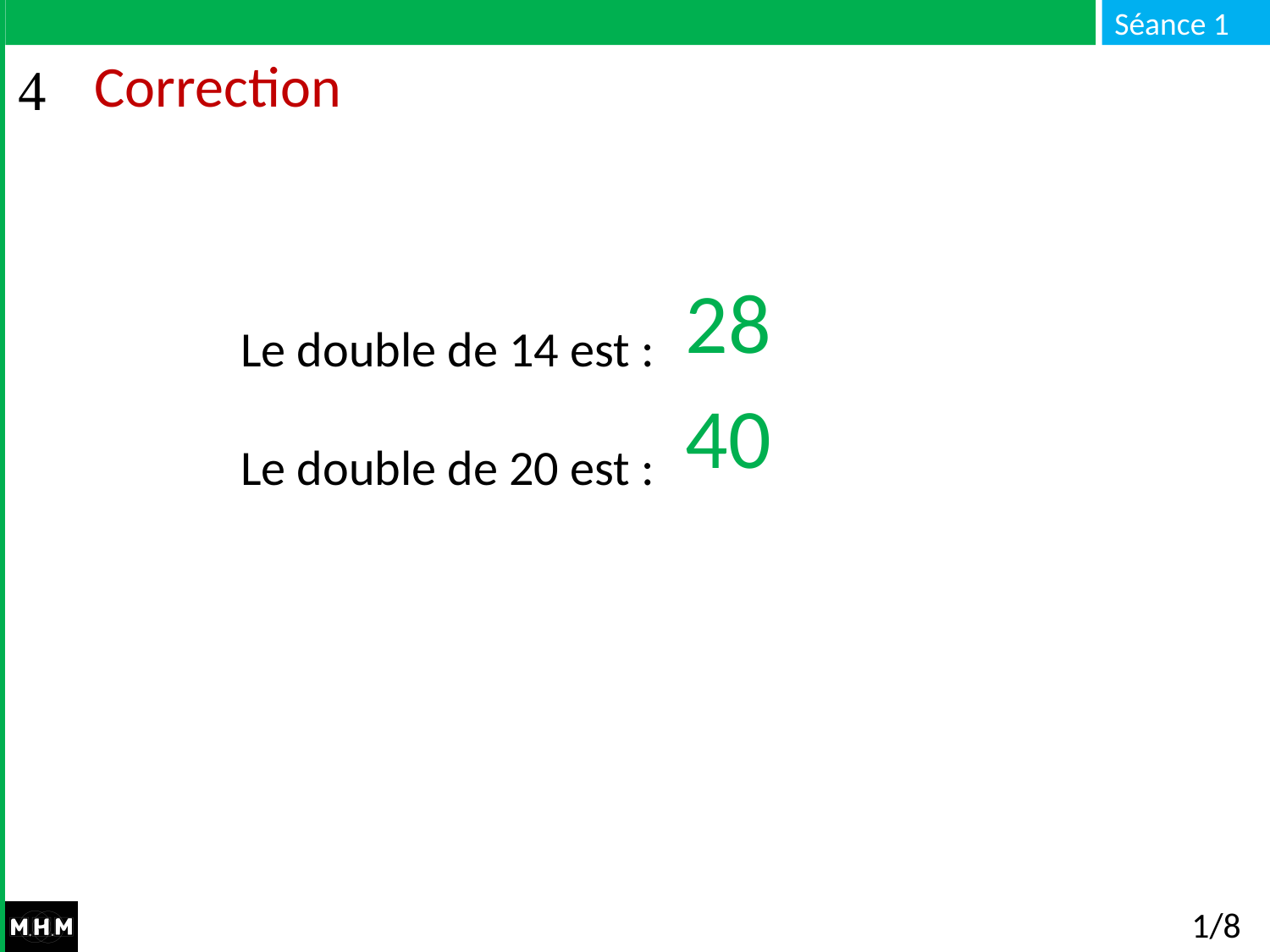

# Correction
Le double de 14 est : …
Le double de 20 est : …

28
40
1/8